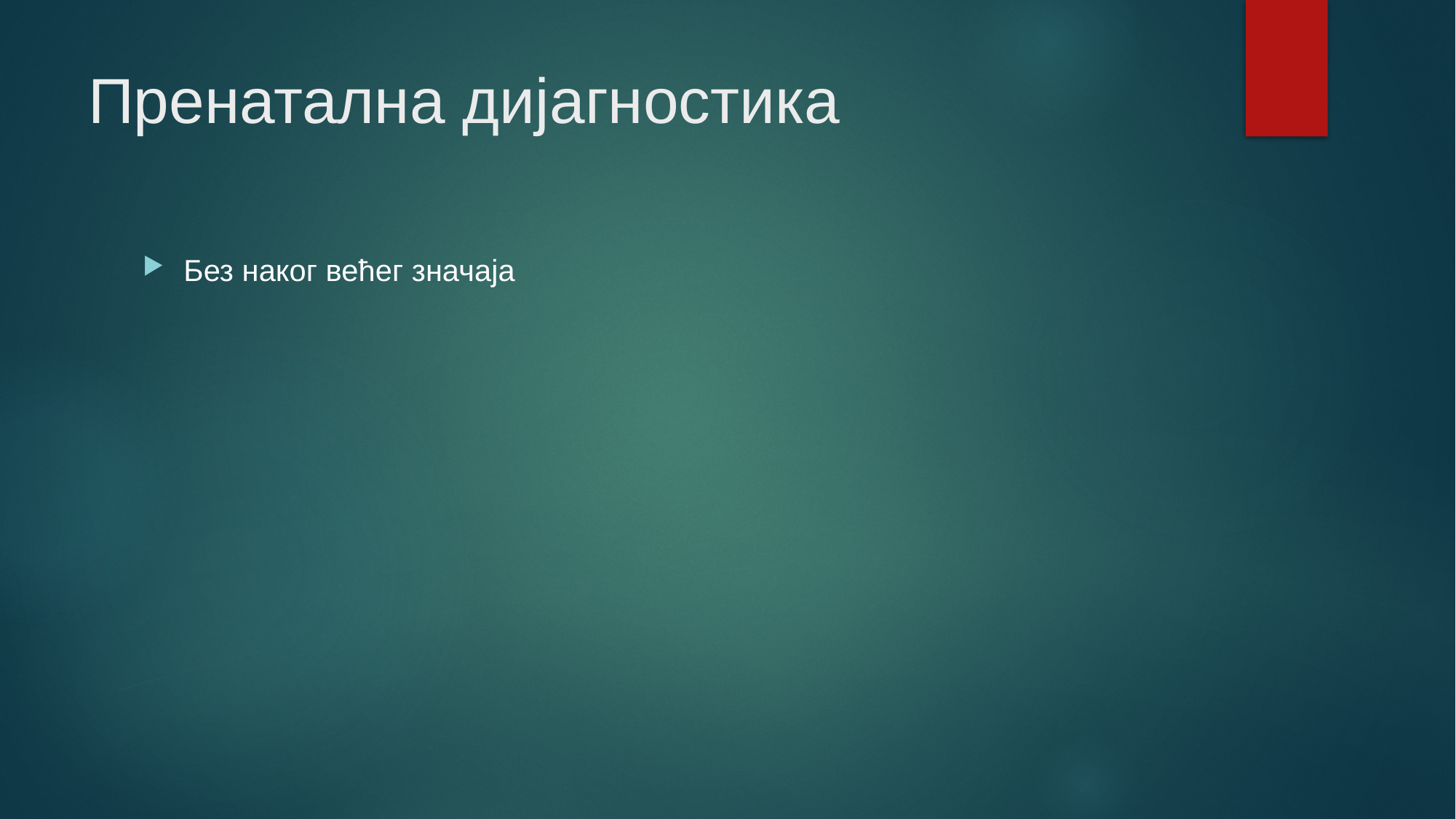

# Пренатална дијагностика
Без наког већег значаја